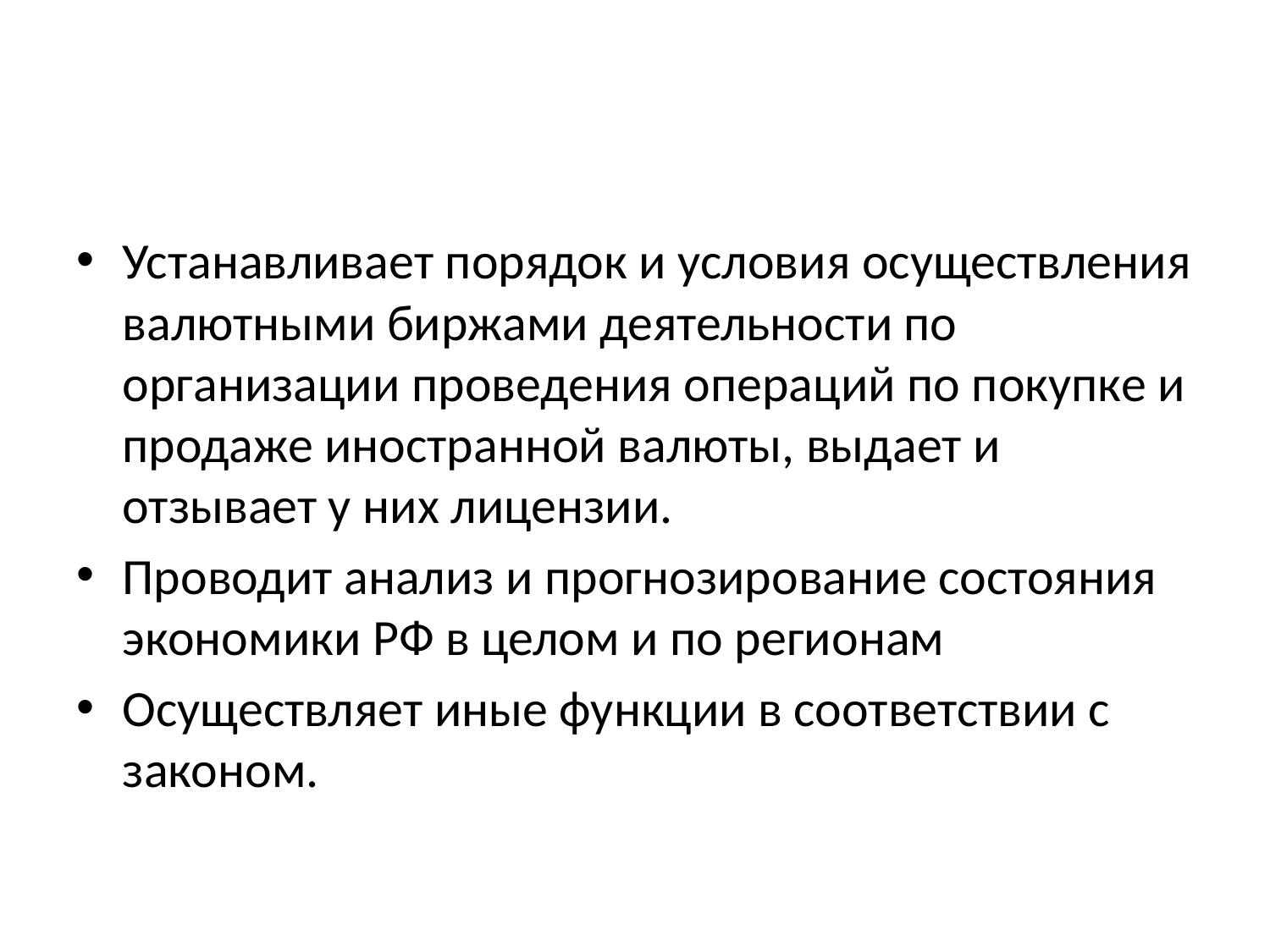

#
Устанавливает порядок и условия осуществления валютными биржами деятельности по организации проведения операций по покупке и продаже иностранной валюты, выдает и отзывает у них лицензии.
Проводит анализ и прогнозирование состояния экономики РФ в целом и по регионам
Осуществляет иные функции в соответствии с законом.